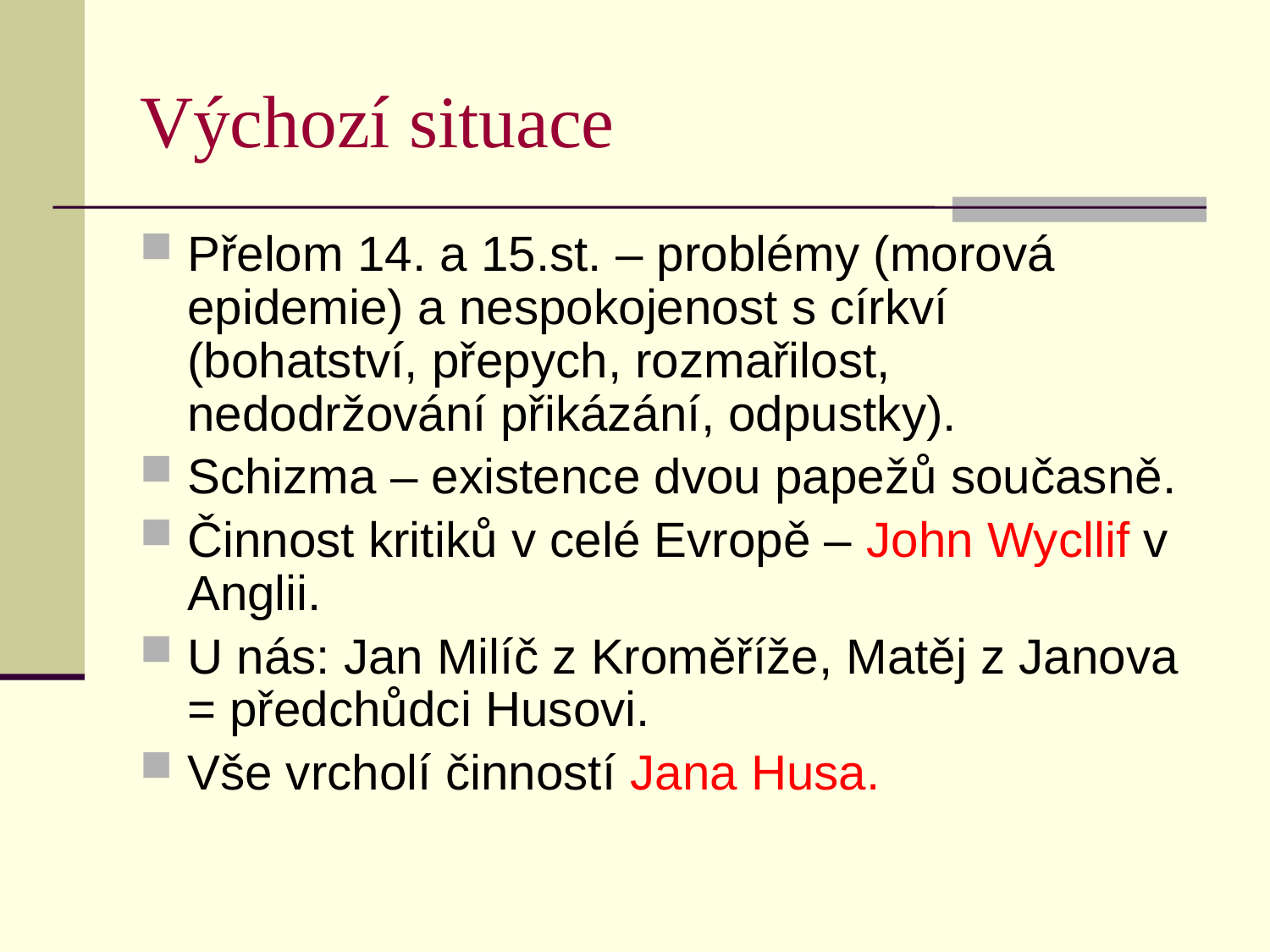

# Výchozí situace
Přelom 14. a 15.st. – problémy (morová epidemie) a nespokojenost s církví (bohatství, přepych, rozmařilost, nedodržování přikázání, odpustky).
Schizma – existence dvou papežů současně.
Činnost kritiků v celé Evropě – John Wycllif v Anglii.
U nás: Jan Milíč z Kroměříže, Matěj z Janova = předchůdci Husovi.
Vše vrcholí činností Jana Husa.